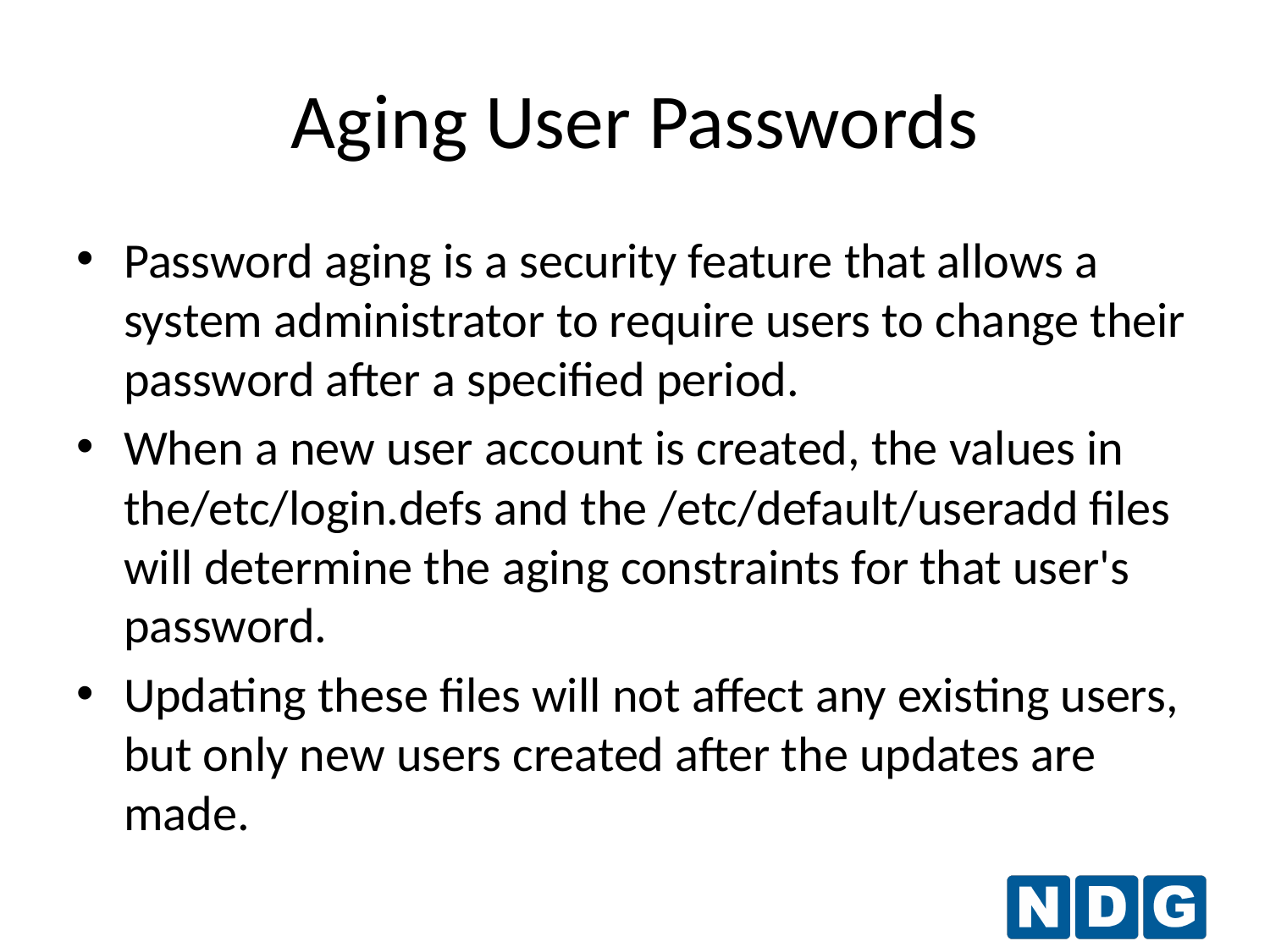

# Aging User Passwords
Password aging is a security feature that allows a system administrator to require users to change their password after a specified period.
When a new user account is created, the values in the/etc/login.defs and the /etc/default/useradd files will determine the aging constraints for that user's password.
Updating these files will not affect any existing users, but only new users created after the updates are made.